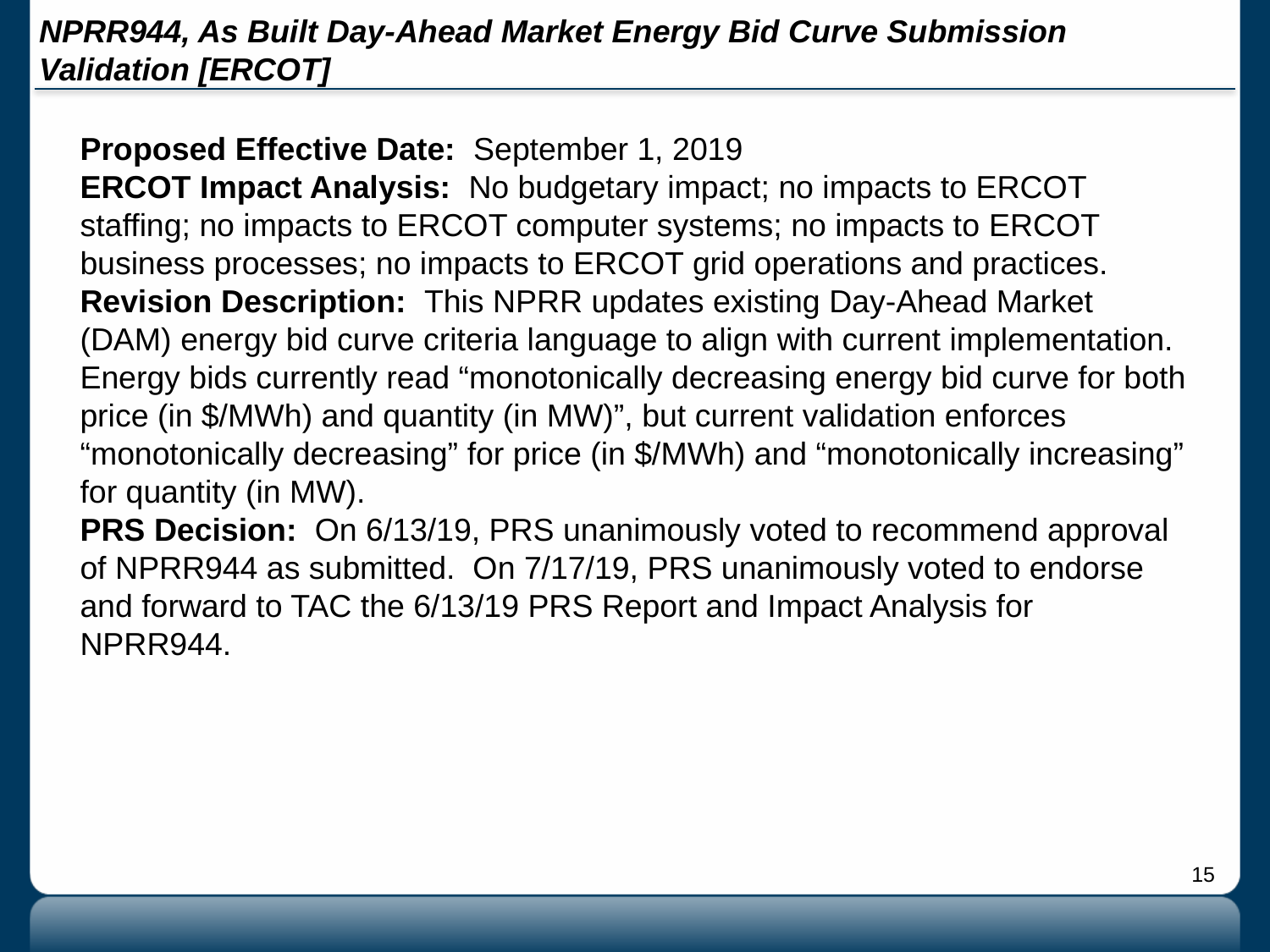

# NPRR944, As Built Day-Ahead Market Energy Bid Curve Submission Validation [ERCOT]
Proposed Effective Date:  September 1, 2019
ERCOT Impact Analysis:  No budgetary impact; no impacts to ERCOT staffing; no impacts to ERCOT computer systems; no impacts to ERCOT business processes; no impacts to ERCOT grid operations and practices.
Revision Description:  This NPRR updates existing Day-Ahead Market (DAM) energy bid curve criteria language to align with current implementation.  Energy bids currently read “monotonically decreasing energy bid curve for both price (in $/MWh) and quantity (in MW)”, but current validation enforces “monotonically decreasing” for price (in $/MWh) and “monotonically increasing” for quantity (in MW).
PRS Decision:  On 6/13/19, PRS unanimously voted to recommend approval of NPRR944 as submitted.  On 7/17/19, PRS unanimously voted to endorse and forward to TAC the 6/13/19 PRS Report and Impact Analysis for NPRR944.